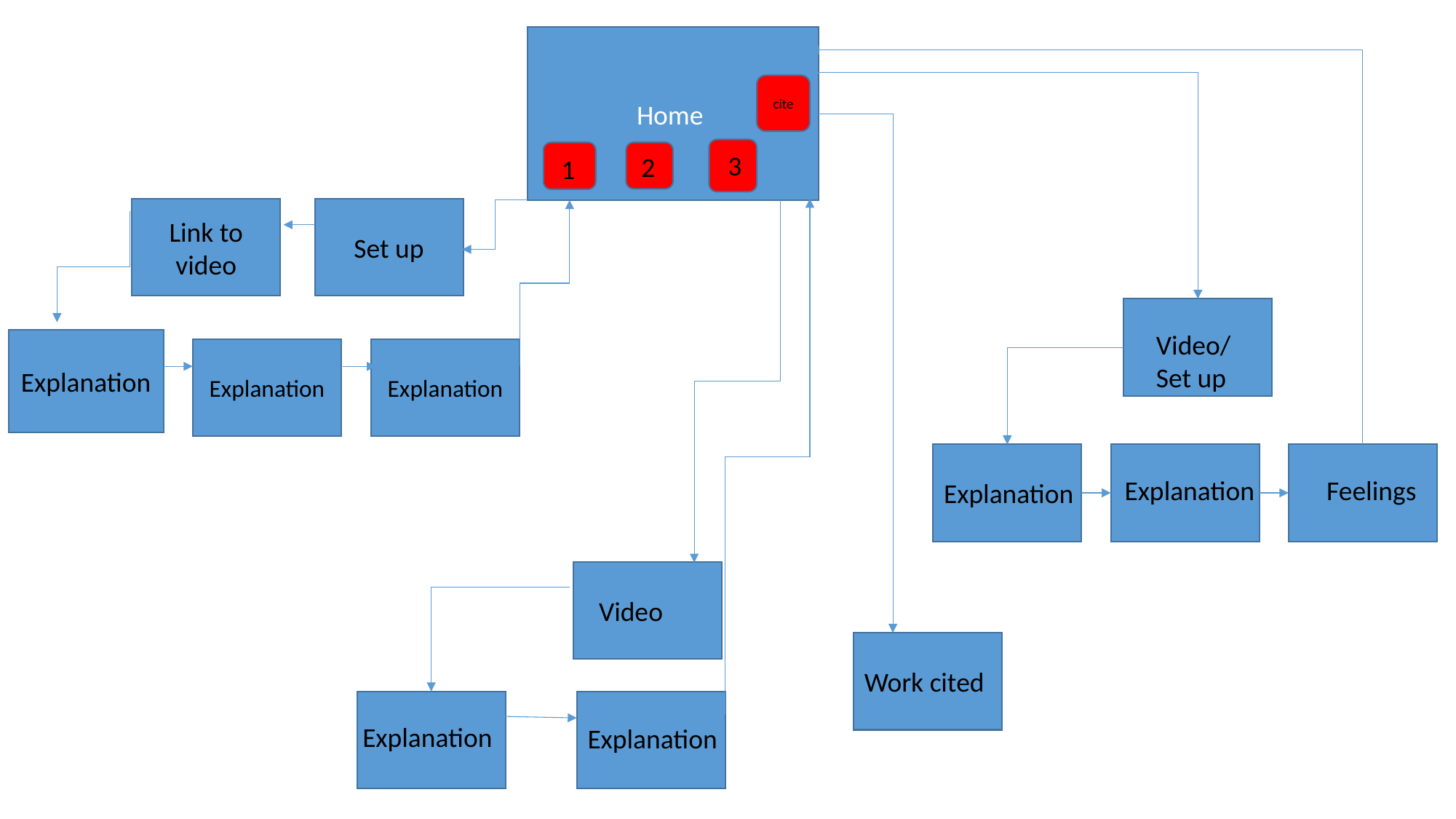

Home
cite

3
2
1
Link to video
Set up

Video/
Set up
Explanation
Explanation
Explanation

Explanation
Feelings
Explanation

Video
Work cited

Explanation
Explanation